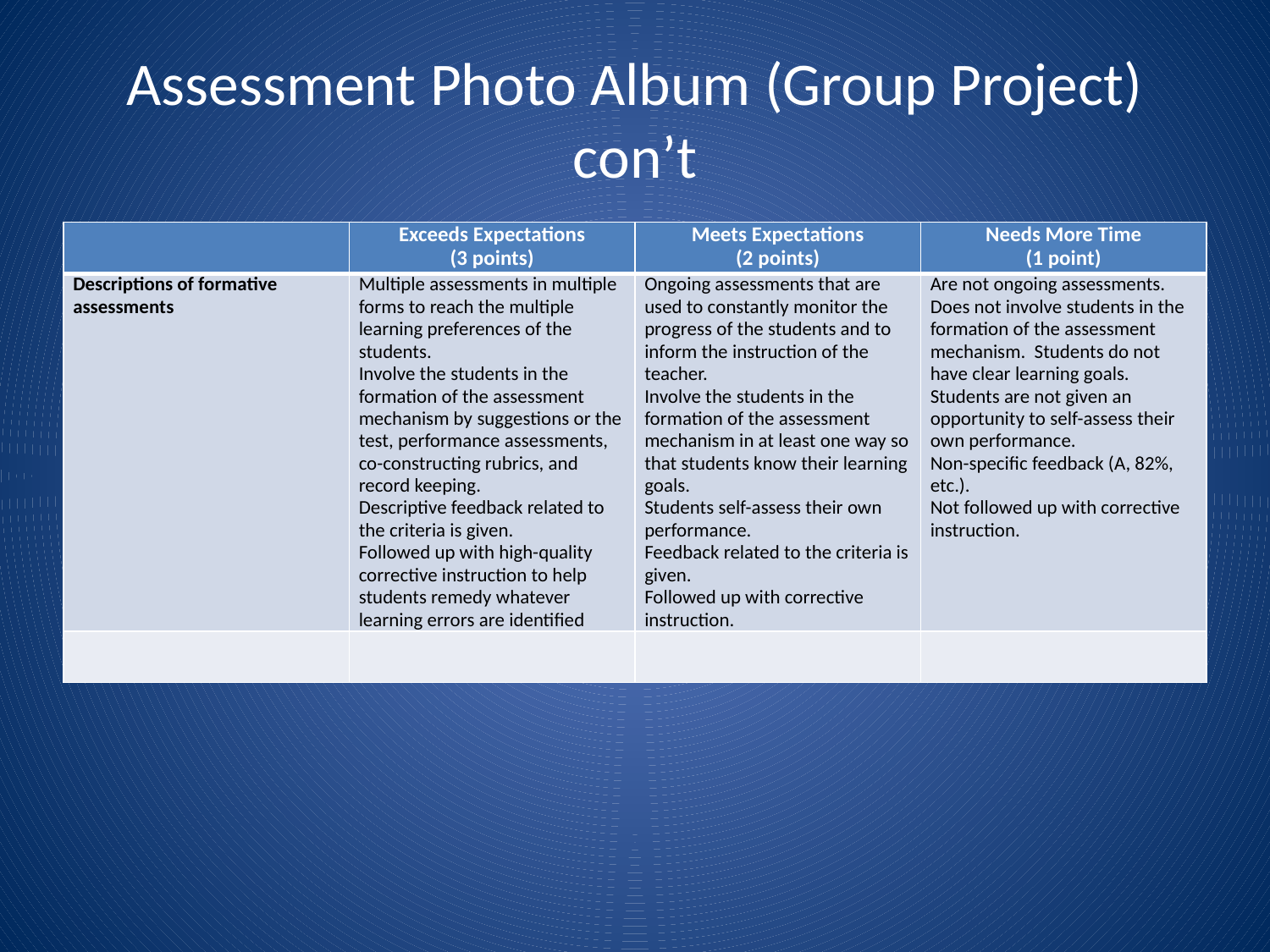

# Assessment Photo Album (Group Project) con’t
|  | Exceeds Expectations (3 points) | Meets Expectations (2 points) | Needs More Time (1 point) |
| --- | --- | --- | --- |
| Descriptions of formative assessments | Multiple assessments in multiple forms to reach the multiple learning preferences of the students. Involve the students in the formation of the assessment mechanism by suggestions or the test, performance assessments, co-constructing rubrics, and record keeping. Descriptive feedback related to the criteria is given. Followed up with high-quality corrective instruction to help students remedy whatever learning errors are identified | Ongoing assessments that are used to constantly monitor the progress of the students and to inform the instruction of the teacher. Involve the students in the formation of the assessment mechanism in at least one way so that students know their learning goals. Students self-assess their own performance. Feedback related to the criteria is given. Followed up with corrective instruction. | Are not ongoing assessments. Does not involve students in the formation of the assessment mechanism. Students do not have clear learning goals. Students are not given an opportunity to self-assess their own performance. Non-specific feedback (A, 82%, etc.). Not followed up with corrective instruction. |
|  |  |  |  |